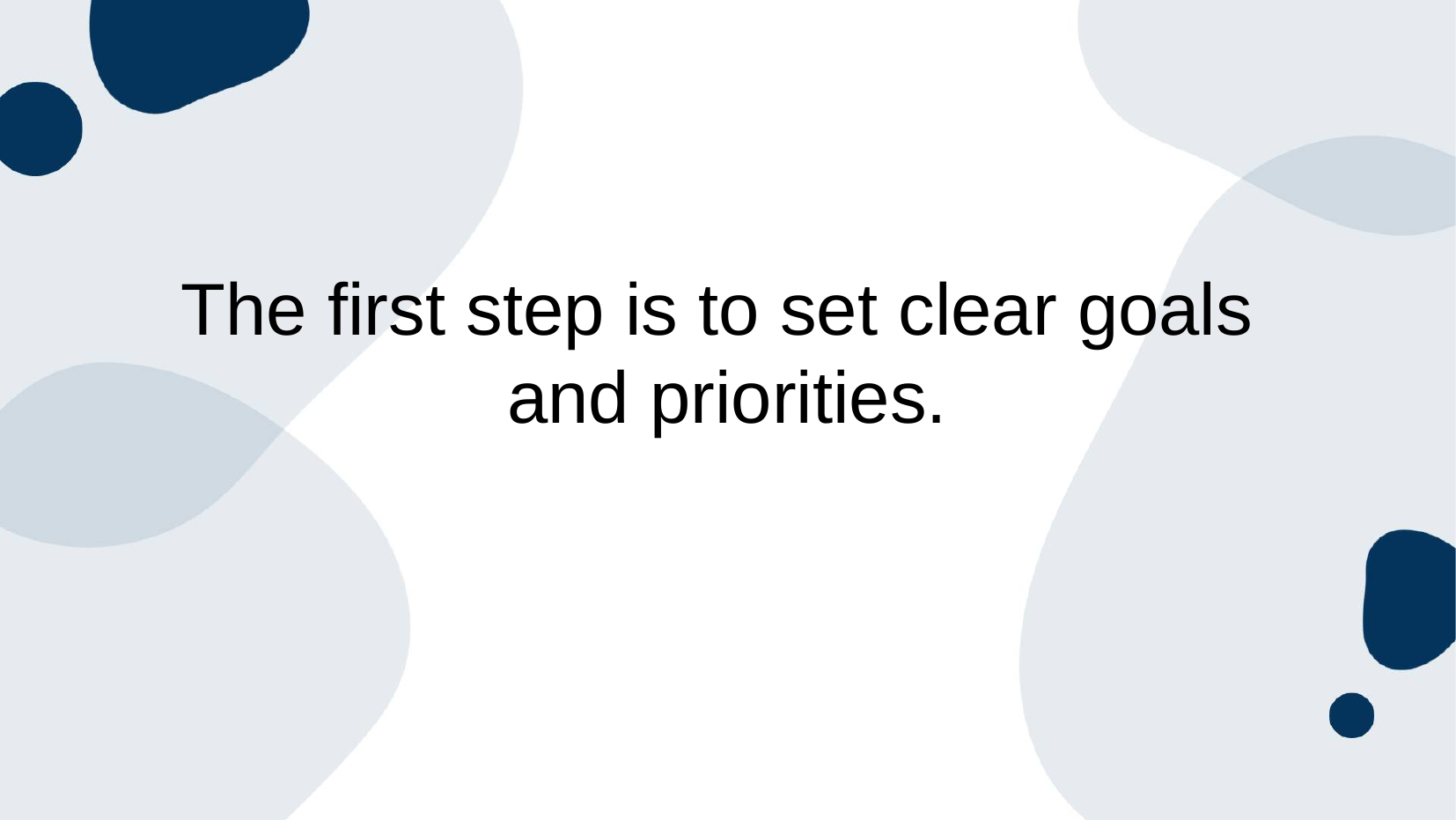

# The first step is to set clear goals
and priorities.